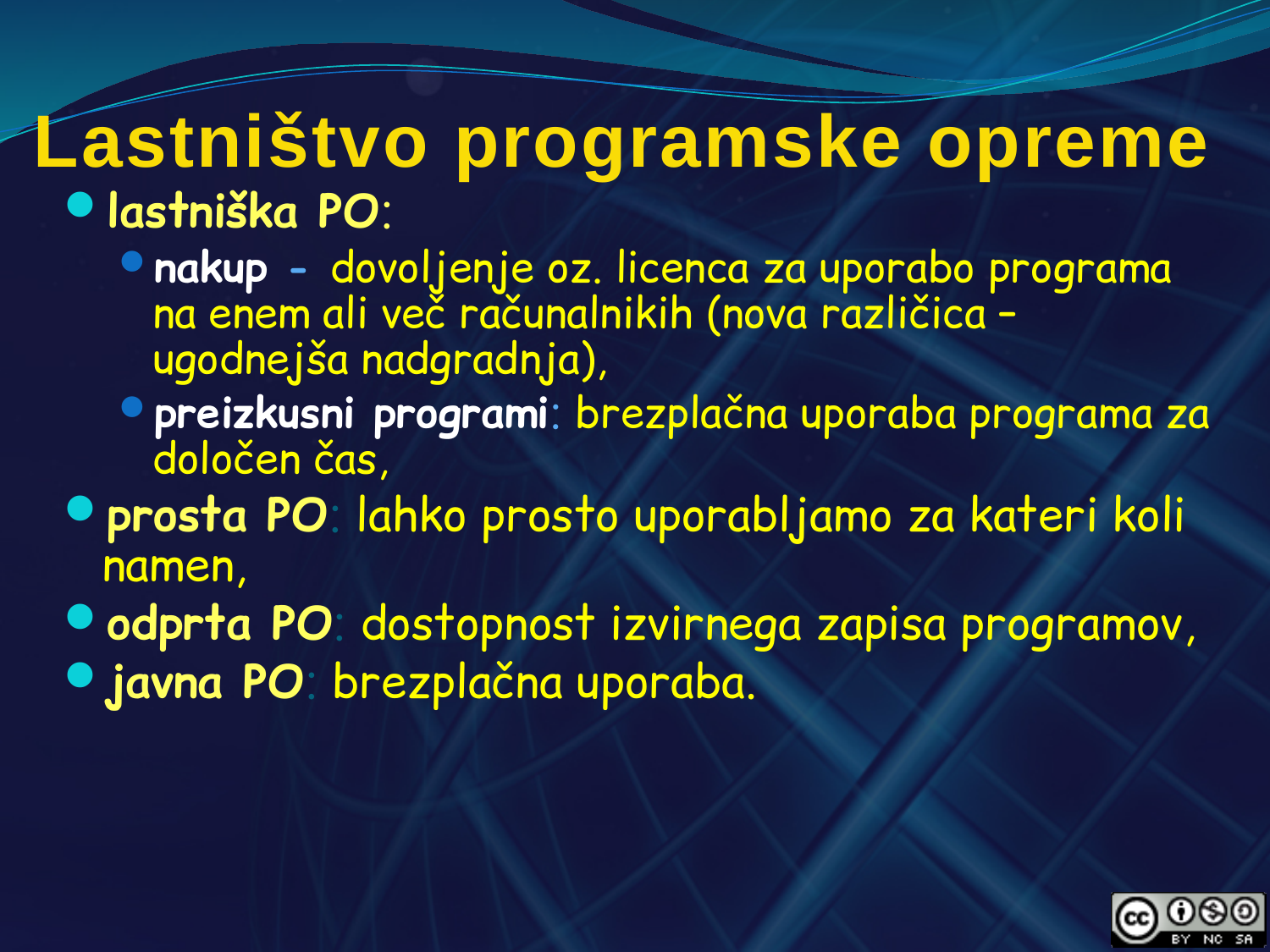

# Lastništvo programske opreme
lastniška PO:
nakup - dovoljenje oz. licenca za uporabo programa na enem ali več računalnikih (nova različica – ugodnejša nadgradnja),
preizkusni programi: brezplačna uporaba programa za določen čas,
prosta PO: lahko prosto uporabljamo za kateri koli namen,
odprta PO: dostopnost izvirnega zapisa programov,
javna PO: brezplačna uporaba.